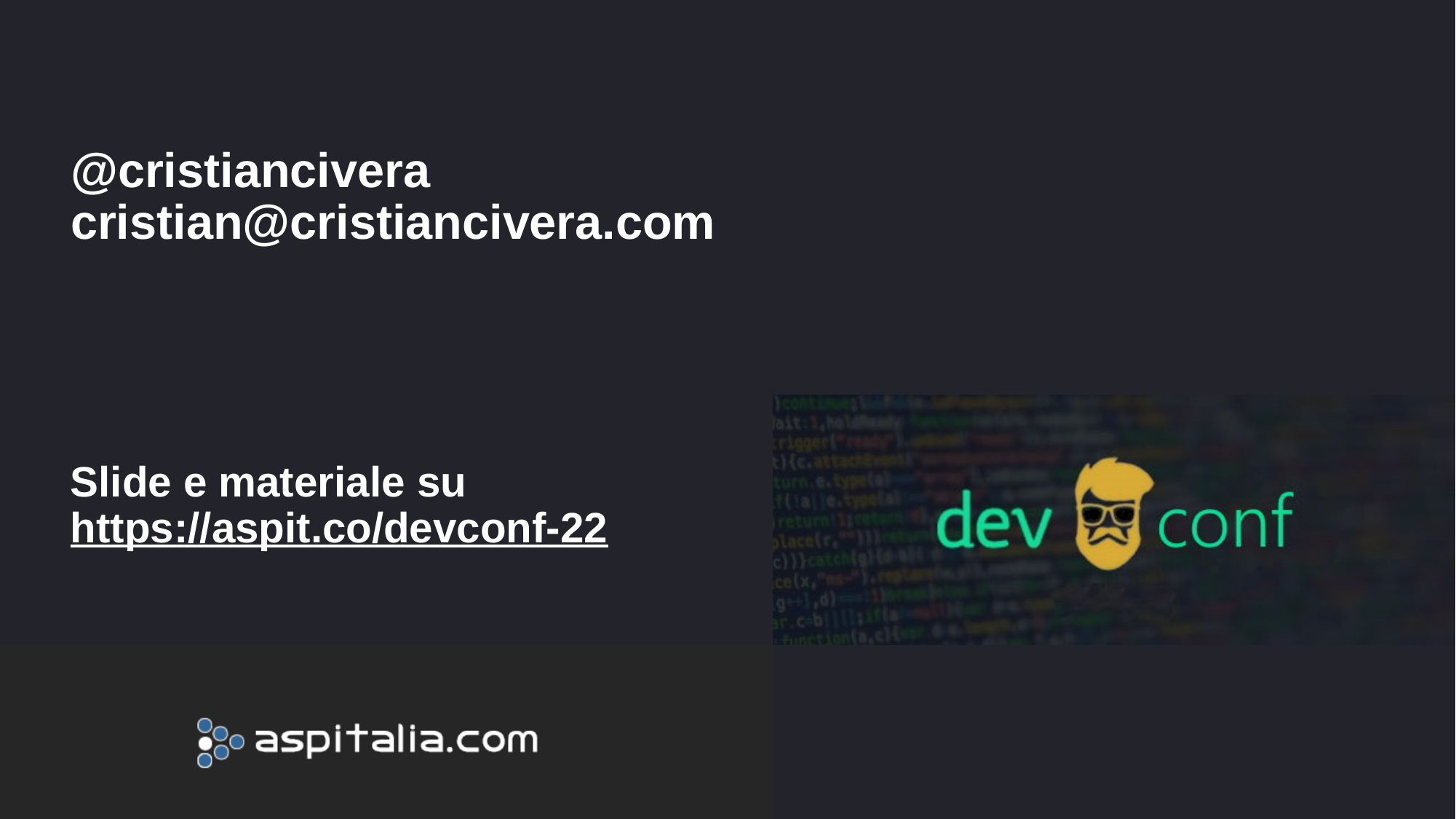

@cristiancivera
cristian@cristiancivera.com
Slide e materiale su
https://aspit.co/devconf-22